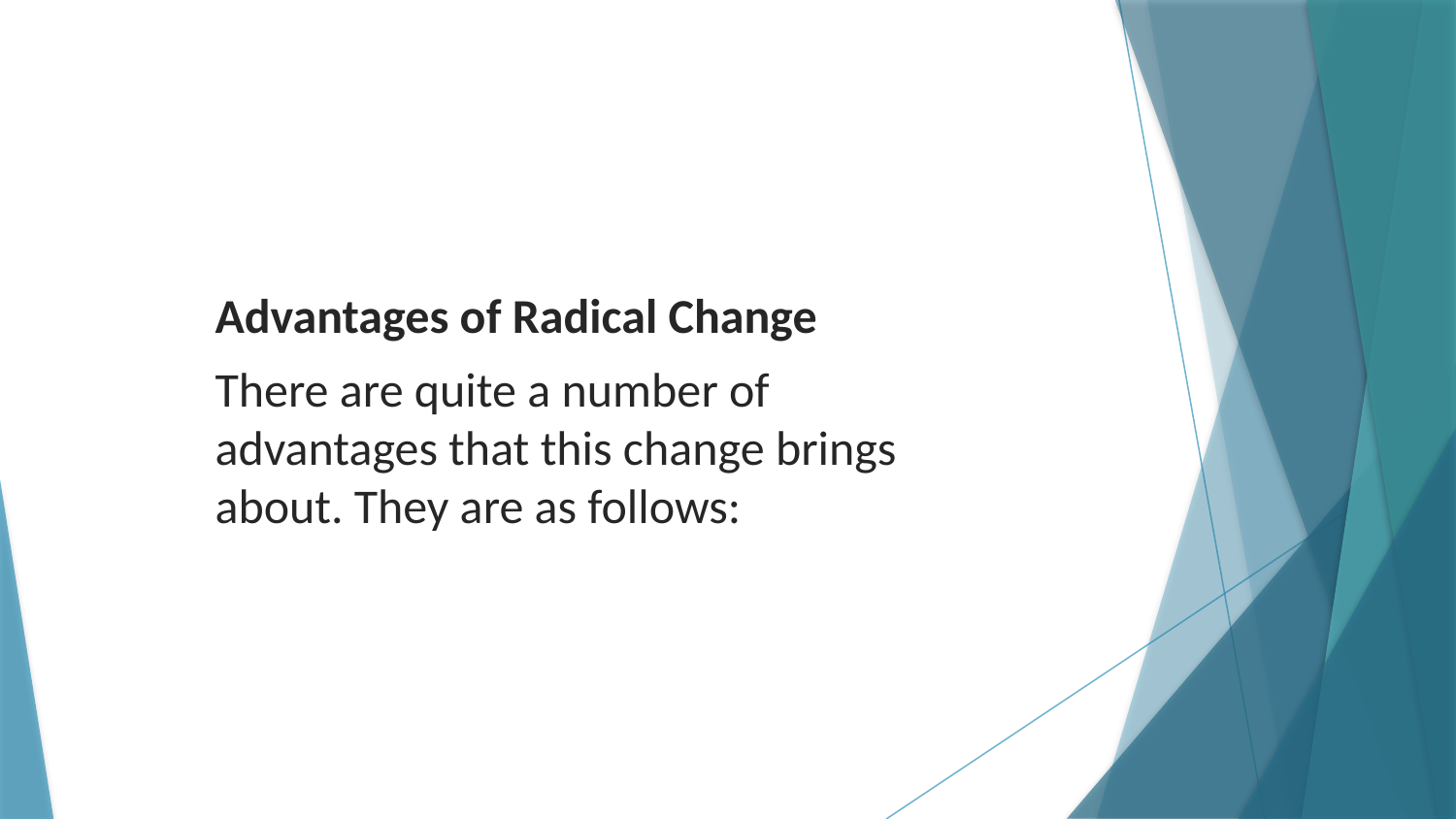

Advantages of Radical Change
There are quite a number of advantages that this change brings about. They are as follows: